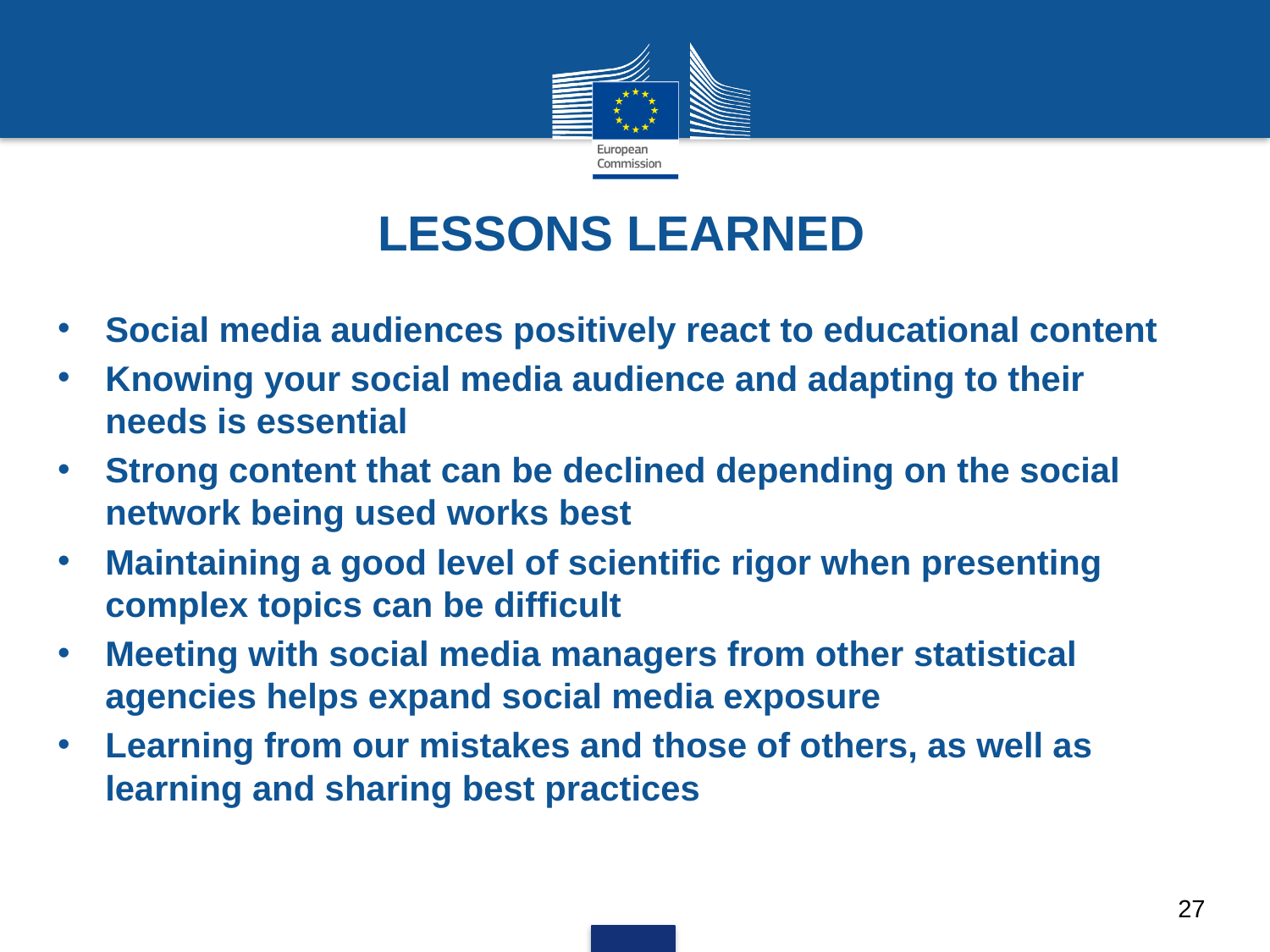

# LESSONS LEARNED
Social media audiences positively react to educational content
Knowing your social media audience and adapting to their needs is essential
Strong content that can be declined depending on the social network being used works best
Maintaining a good level of scientific rigor when presenting complex topics can be difficult
Meeting with social media managers from other statistical agencies helps expand social media exposure
Learning from our mistakes and those of others, as well as learning and sharing best practices
27